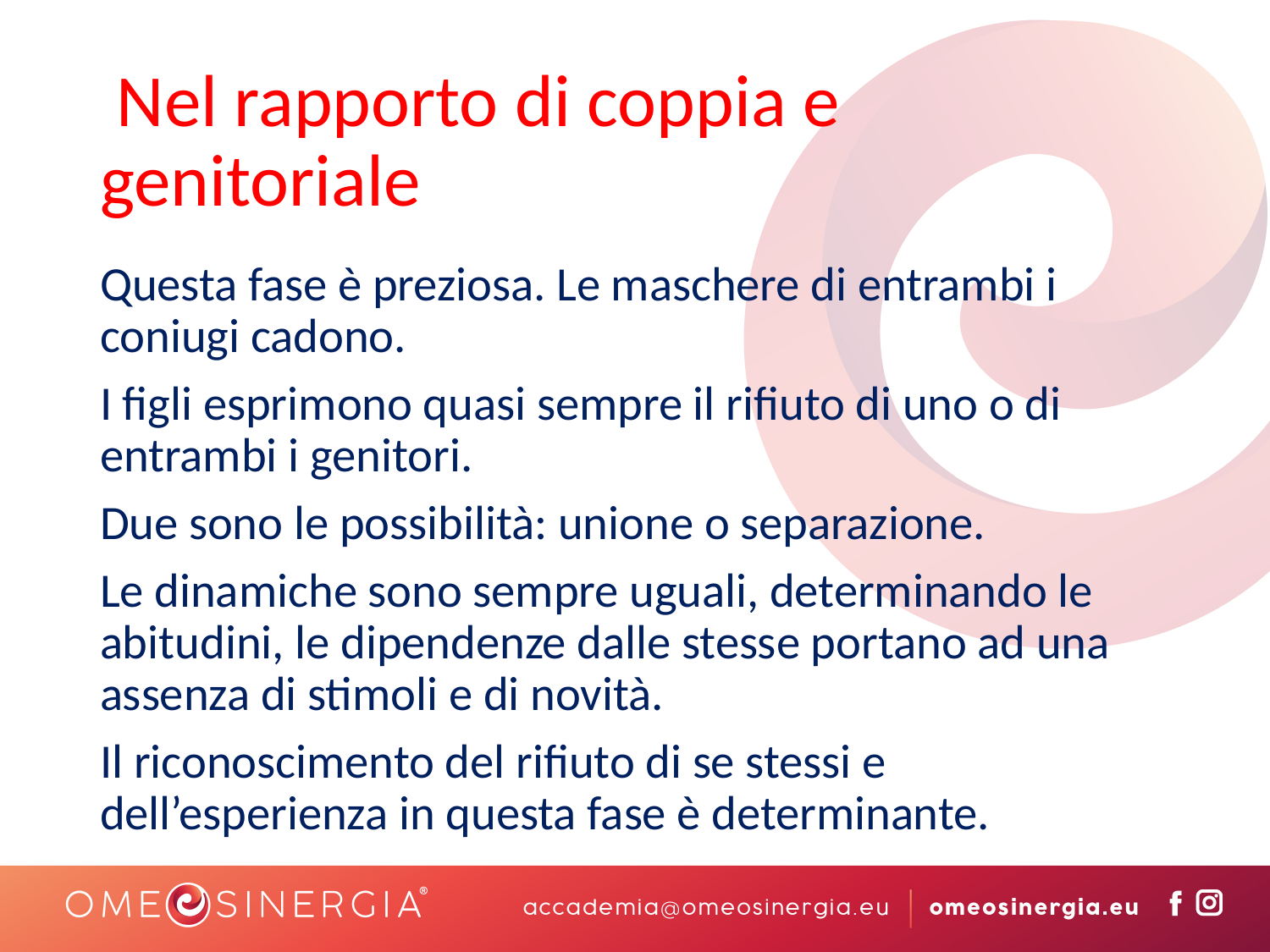

# Nel rapporto di coppia e genitoriale
Questa fase è preziosa. Le maschere di entrambi i coniugi cadono.
I figli esprimono quasi sempre il rifiuto di uno o di entrambi i genitori.
Due sono le possibilità: unione o separazione.
Le dinamiche sono sempre uguali, determinando le abitudini, le dipendenze dalle stesse portano ad una assenza di stimoli e di novità.
Il riconoscimento del rifiuto di se stessi e dell’esperienza in questa fase è determinante.